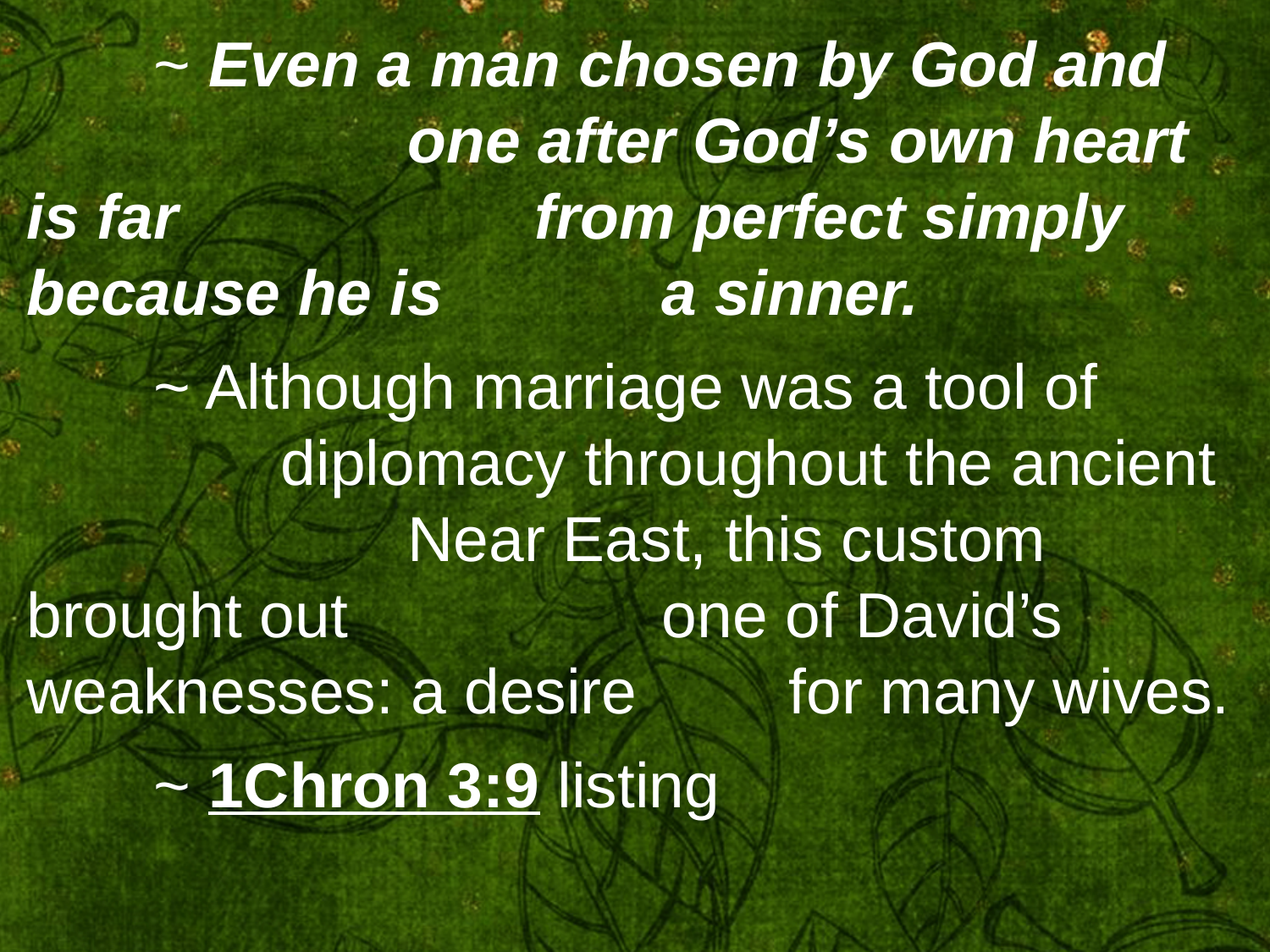

~ Even a man chosen by God and 			one after God’s own heart is far 			from perfect simply because he is 		a sinner.
	~ Although marriage was a tool of 			diplomacy throughout the ancient 			Near East, this custom brought out 			one of David’s weaknesses: a desire 		for many wives.
	~ 1Chron 3:9 listing